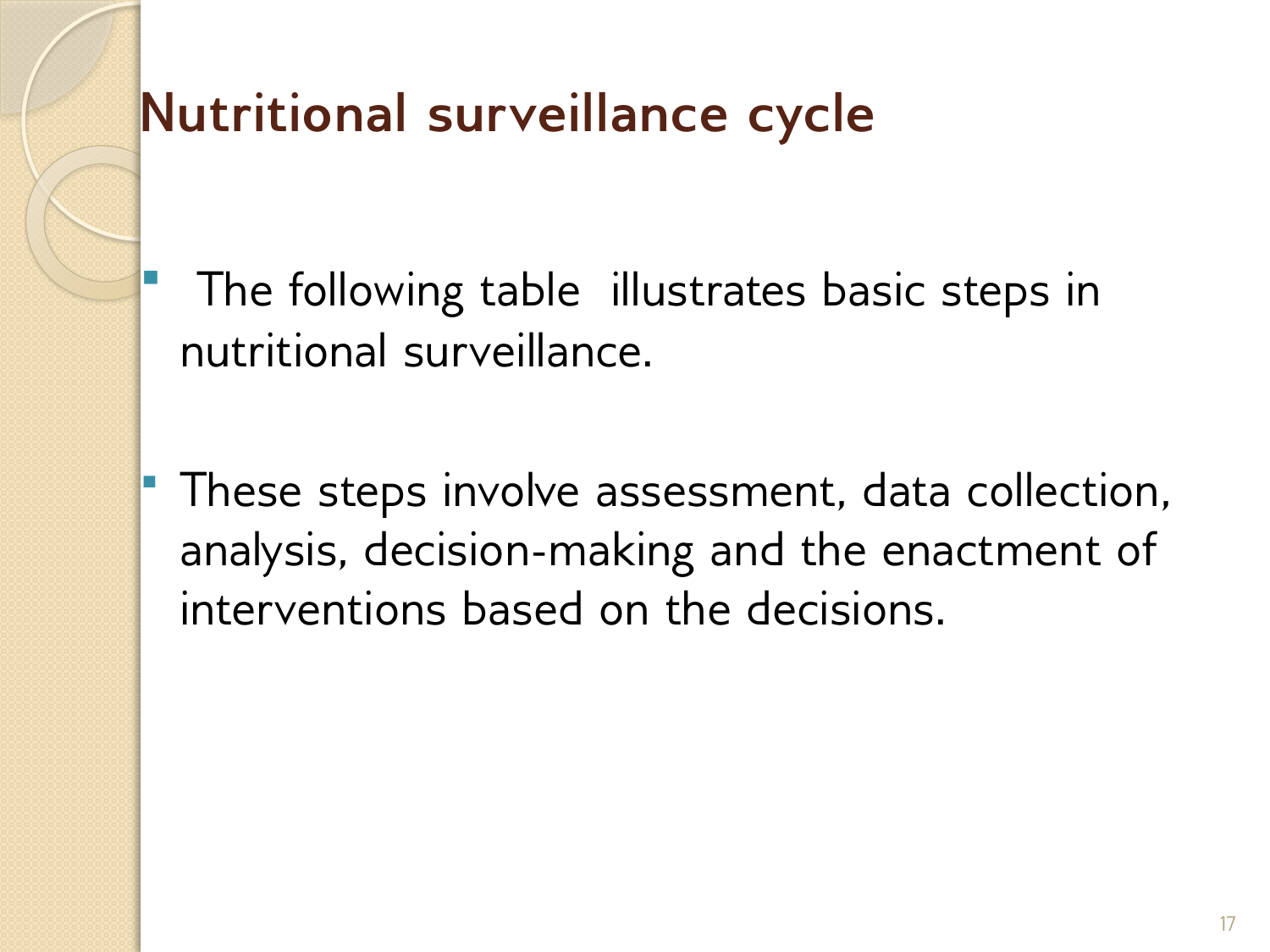

# Nutritional surveillance cycle
 The following table  illustrates basic steps in nutritional surveillance.

These steps involve assessment, data collection, analysis, decision-making and the enactment of interventions based on the decisions.
17